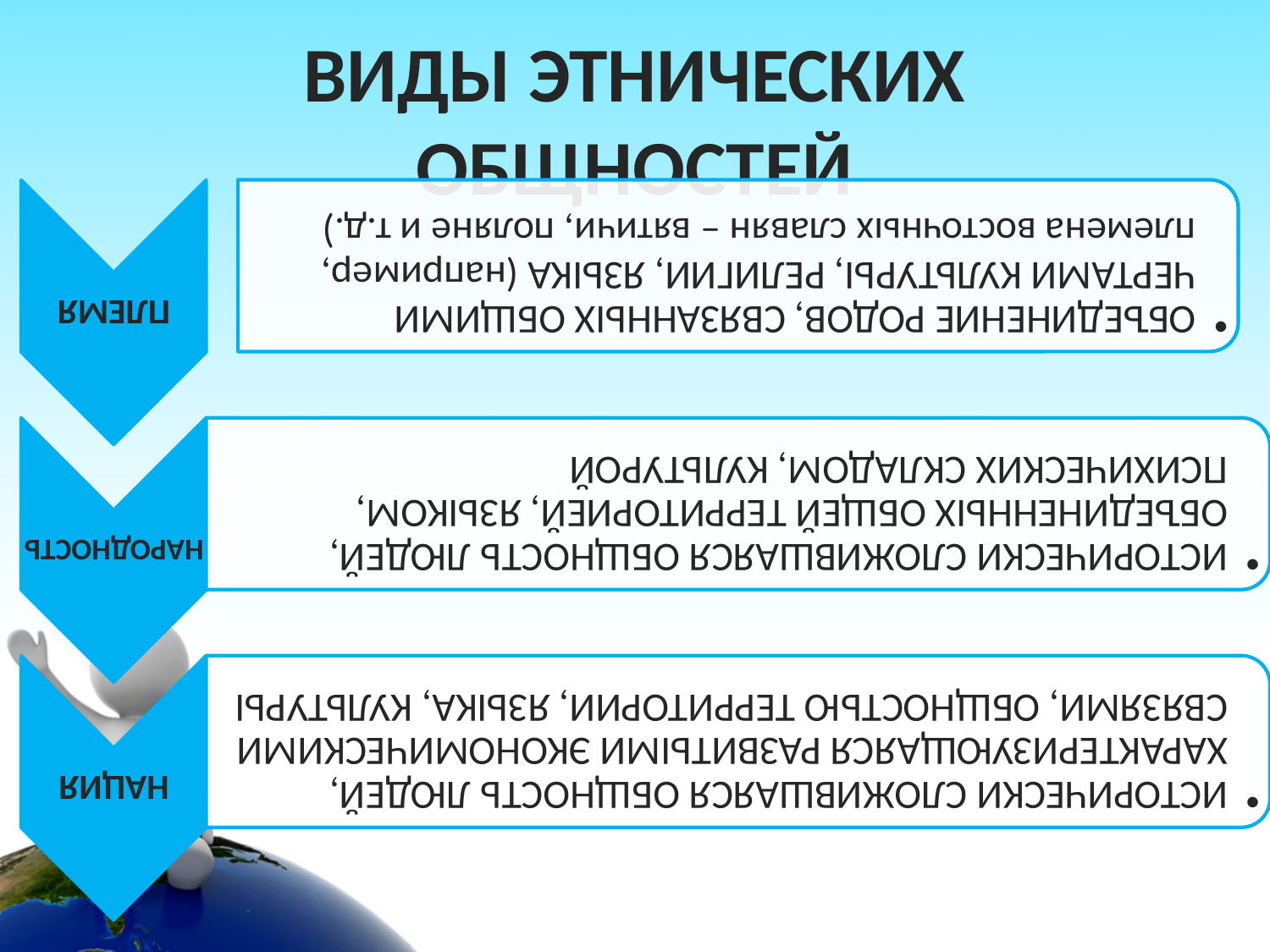

# ВИДЫ ЭТНИЧЕСКИХ ОБЩНОСТЕЙ
ПЛЕМЯ
ОБЪЕДИНЕНИЕ РОДОВ, СВЯЗАННЫХ ОБЩИМИ ЧЕРТАМИ КУЛЬТУРЫ, РЕЛИГИИ, ЯЗЫКА (например, племена восточных славян – вятичи, поляне и т.д.)
НАРОДНОСТЬ
ИСТОРИЧЕСКИ СЛОЖИВШАЯСЯ ОБЩНОСТЬ ЛЮДЕЙ, ОБЪЕДИНЕННЫХ ОБЩЕЙ ТЕРРИТОРИЕЙ, ЯЗЫКОМ, ПСИХИЧЕСКИХ СКЛАДОМ, КУЛЬТУРОЙ
НАЦИЯ
ИСТОРИЧЕСКИ СЛОЖИВШАЯСЯ ОБЩНОСТЬ ЛЮДЕЙ, ХАРАКТЕРИЗУЮЩАЯСЯ РАЗВИТЫМИ ЭКОНОМИЧЕСКИМИ СВЯЗЯМИ, ОБЩНОСТЬЮ ТЕРРИТОРИИ, ЯЗЫКА, КУЛЬТУРЫ